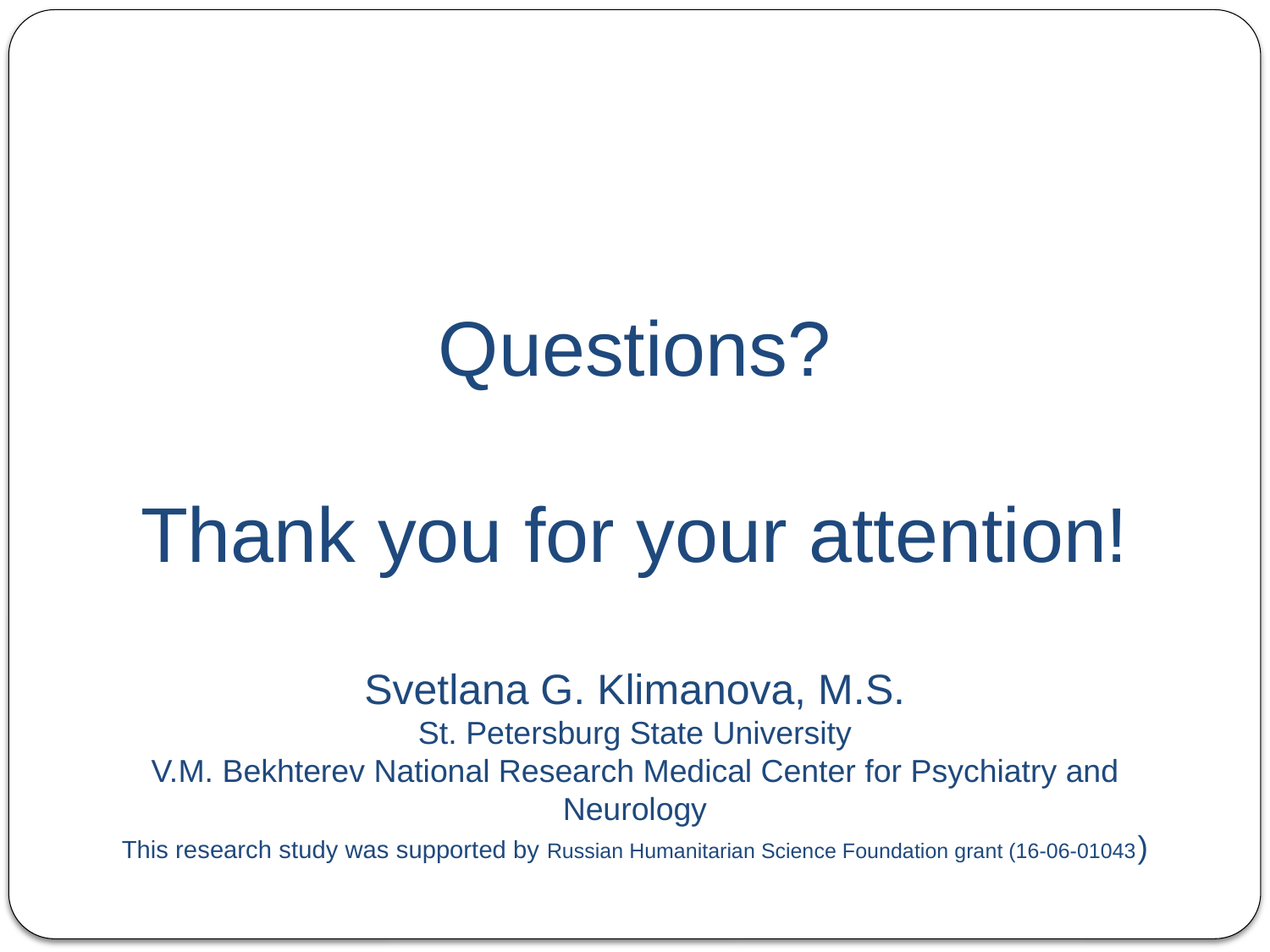

# Questions? Thank you for your attention! Svetlana G. Klimanova, M.S. St. Petersburg State University V.M. Bekhterev National Research Medical Center for Psychiatry and Neurology This research study was supported by Russian Humanitarian Science Foundation grant (16-06-01043)